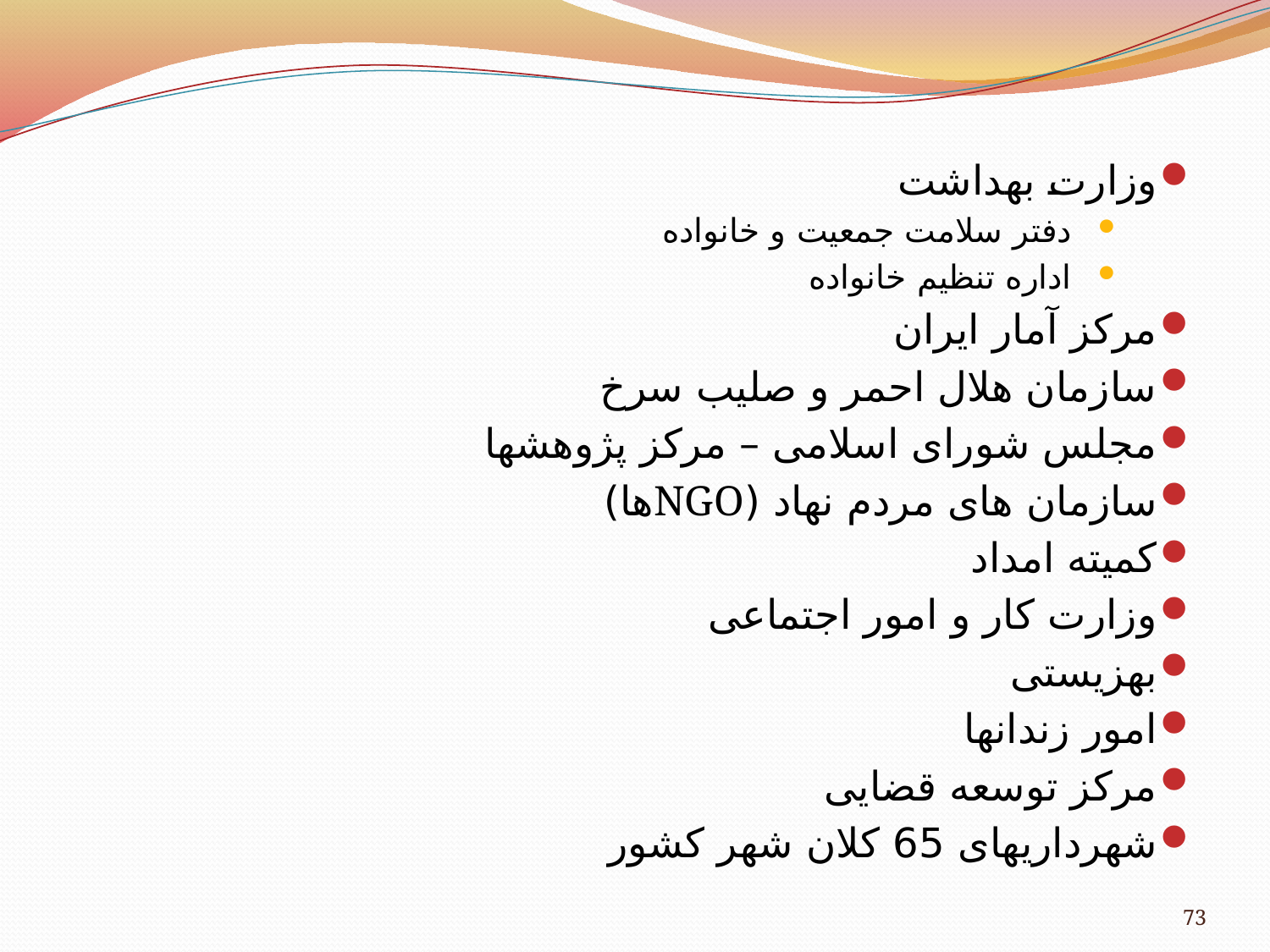

وزارت بهداشت
دفتر سلامت جمعیت و خانواده
اداره تنظیم خانواده
مرکز آمار ایران
سازمان هلال احمر و صلیب سرخ
مجلس شورای اسلامی – مرکز پژوهشها
سازمان های مردم نهاد (NGOها)
کمیته امداد
وزارت کار و امور اجتماعی
بهزیستی
امور زندانها
مرکز توسعه قضایی
شهرداری­های 65 کلان شهر کشور

73